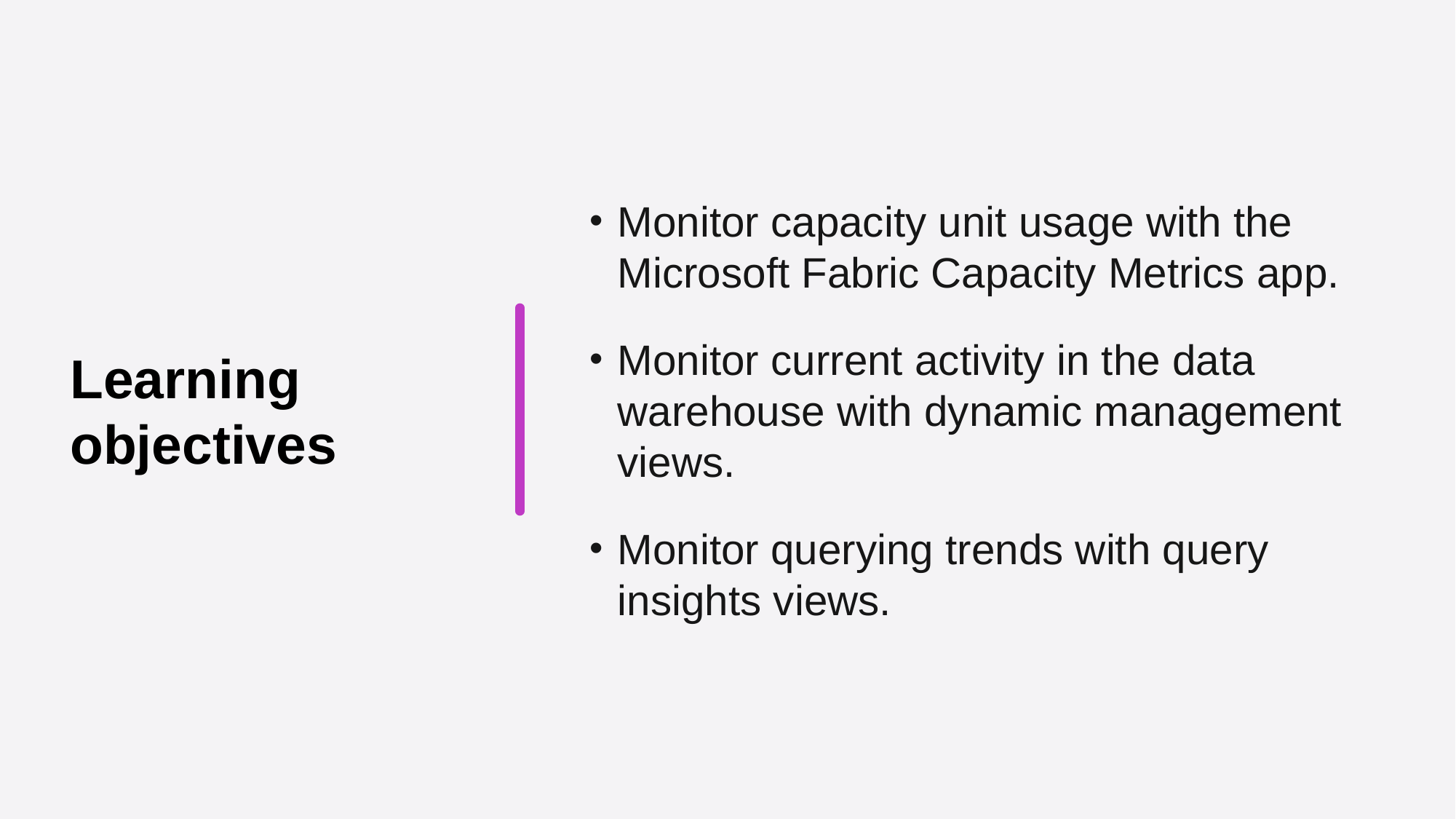

Monitor capacity unit usage with the Microsoft Fabric Capacity Metrics app.
Monitor current activity in the data warehouse with dynamic management views.
Monitor querying trends with query insights views.
# Learning objectives